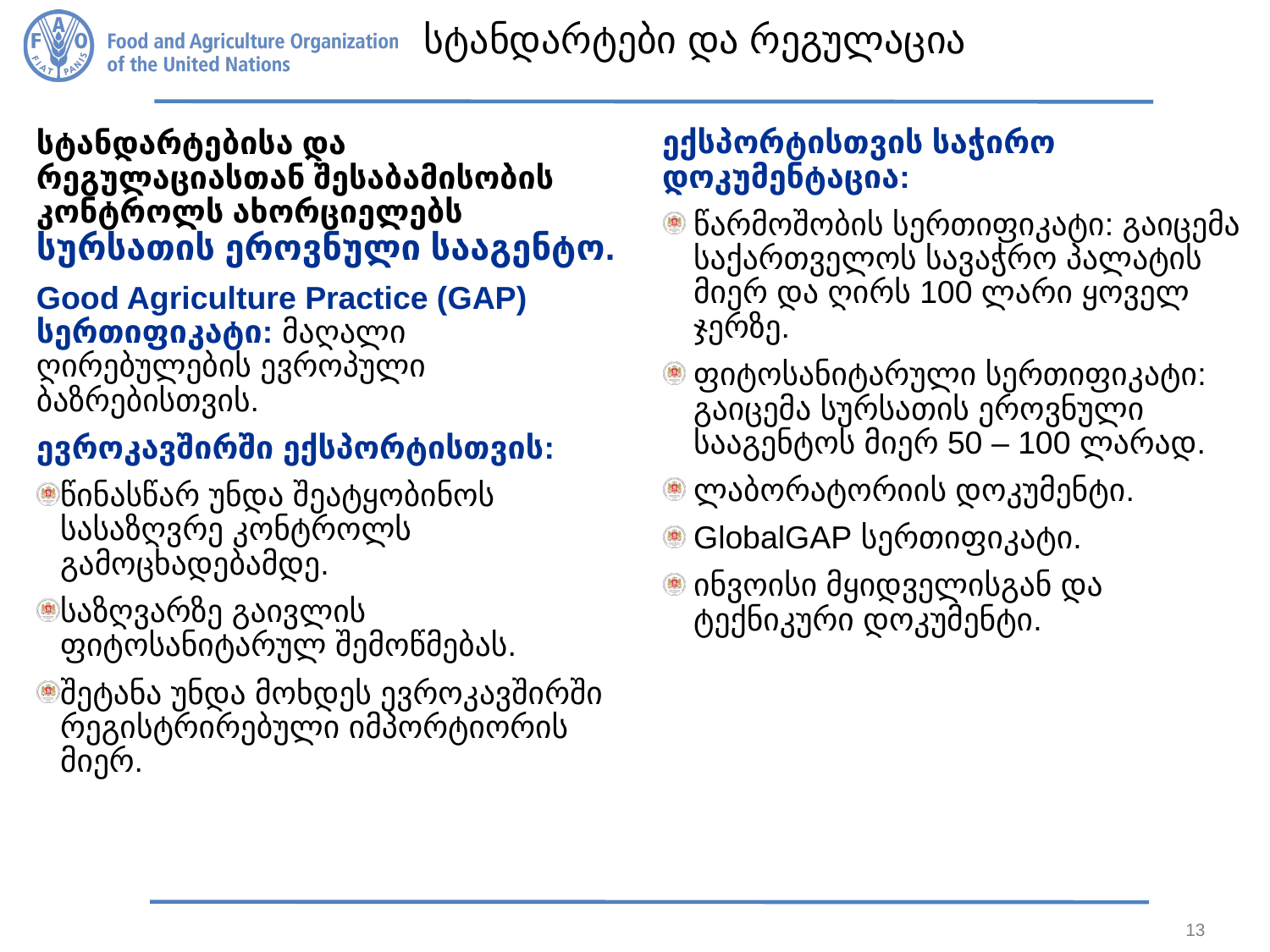

# სტანდარტები და რეგულაცია
ექსპორტისთვის საჭირო დოკუმენტაცია:
წარმოშობის სერთიფიკატი: გაიცემა საქართველოს სავაჭრო პალატის მიერ და ღირს 100 ლარი ყოველ ჯერზე.
ფიტოსანიტარული სერთიფიკატი: გაიცემა სურსათის ეროვნული სააგენტოს მიერ 50 – 100 ლარად.
ლაბორატორიის დოკუმენტი.
GlobalGAP სერთიფიკატი.
ინვოისი მყიდველისგან და ტექნიკური დოკუმენტი.
სტანდარტებისა და რეგულაციასთან შესაბამისობის კონტროლს ახორციელებს სურსათის ეროვნული სააგენტო.
Good Agriculture Practice (GAP) სერთიფიკატი: მაღალი ღირებულების ევროპული ბაზრებისთვის.
ევროკავშირში ექსპორტისთვის:
წინასწარ უნდა შეატყობინოს სასაზღვრე კონტროლს გამოცხადებამდე.
საზღვარზე გაივლის ფიტოსანიტარულ შემოწმებას.
შეტანა უნდა მოხდეს ევროკავშირში რეგისტრირებული იმპორტიორის მიერ.

13